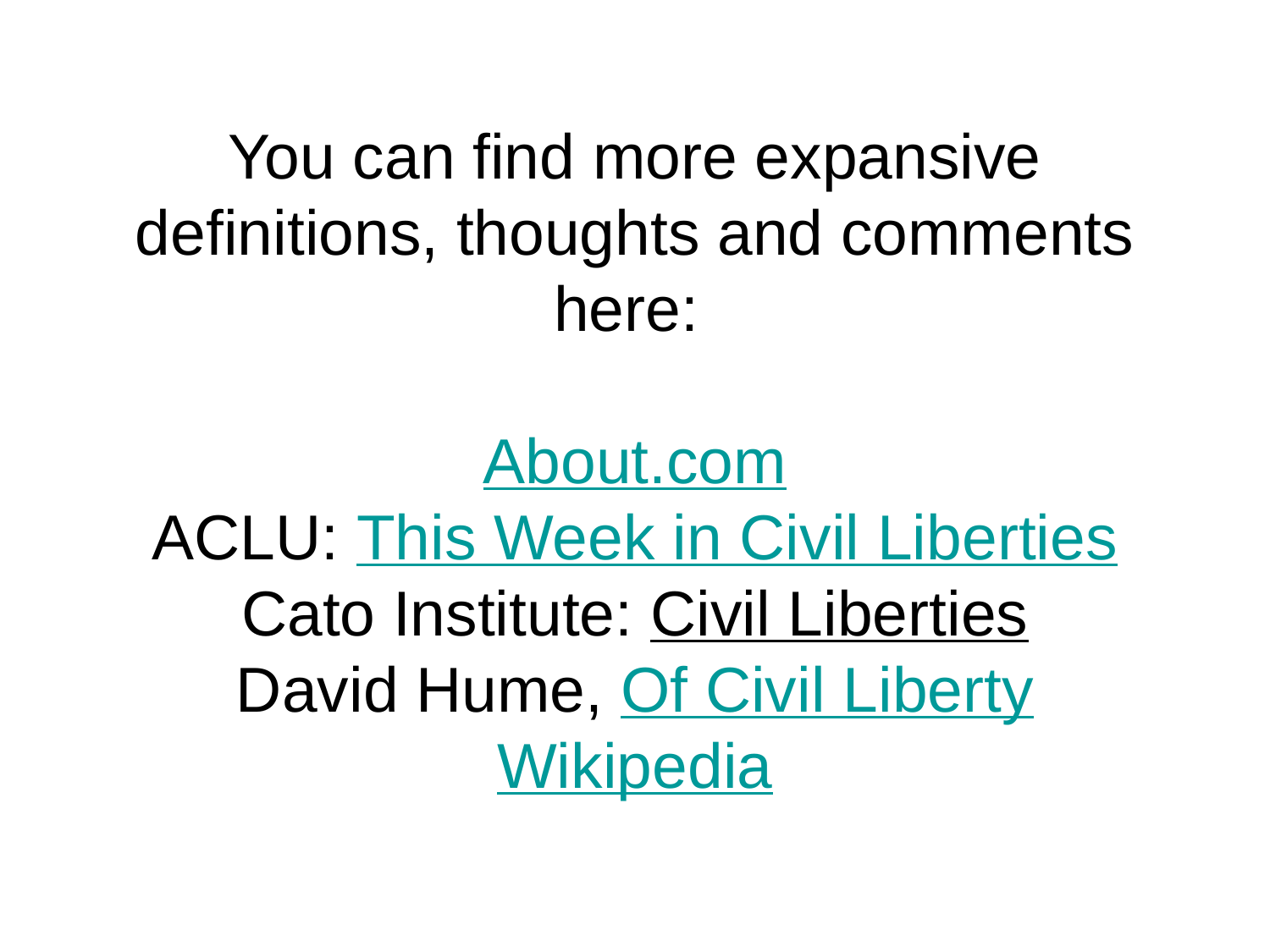

# You can find more expansive definitions, thoughts and comments here: About.com ACLU: This Week in Civil Liberties Cato Institute: Civil Liberties David Hume, Of Civil Liberty Wikipedia